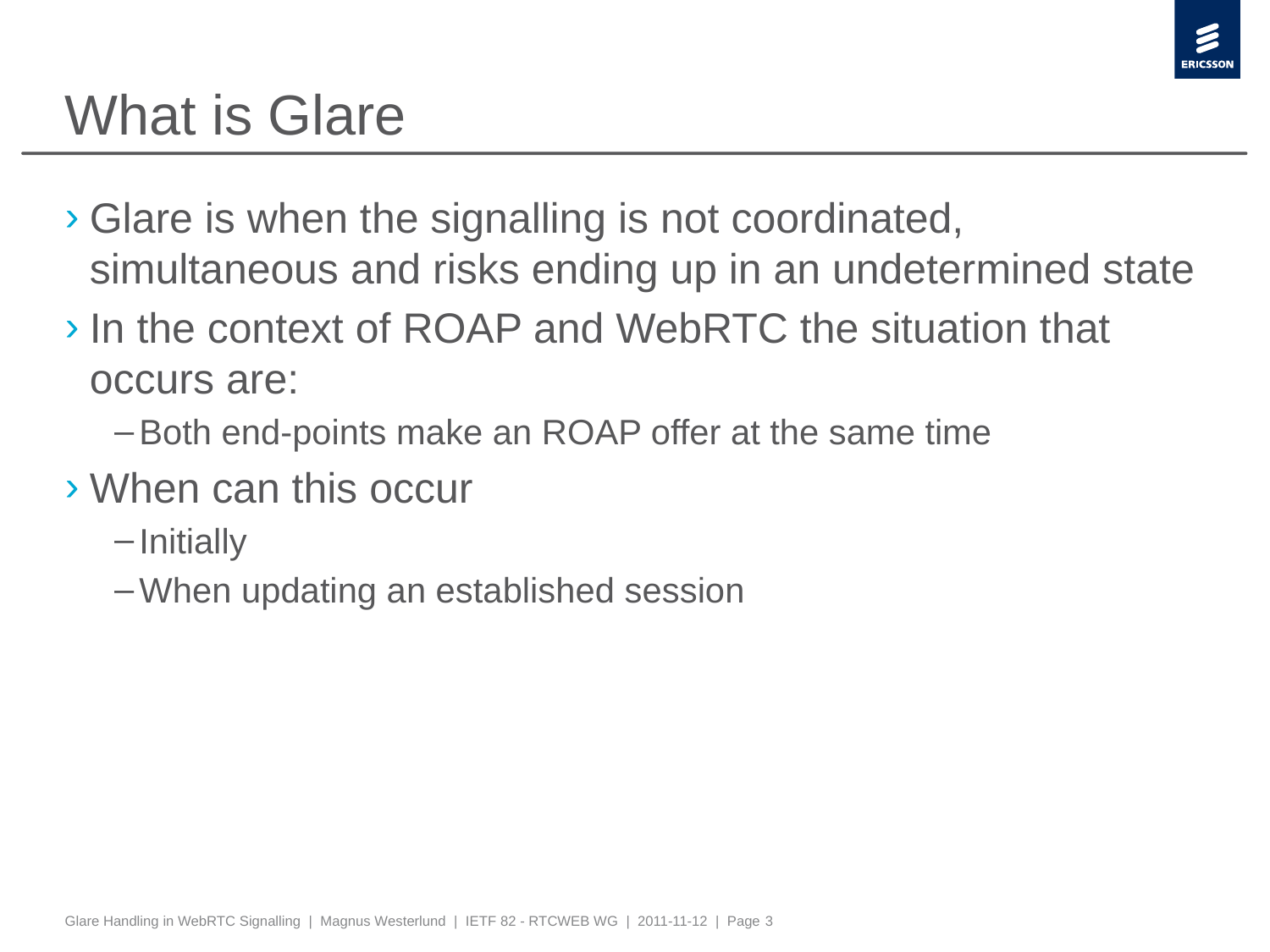

# What is Glare
Glare is when the signalling is not coordinated, simultaneous and risks ending up in an undetermined state
In the context of ROAP and WebRTC the situation that occurs are:
Both end-points make an ROAP offer at the same time
When can this occur
Initially
When updating an established session